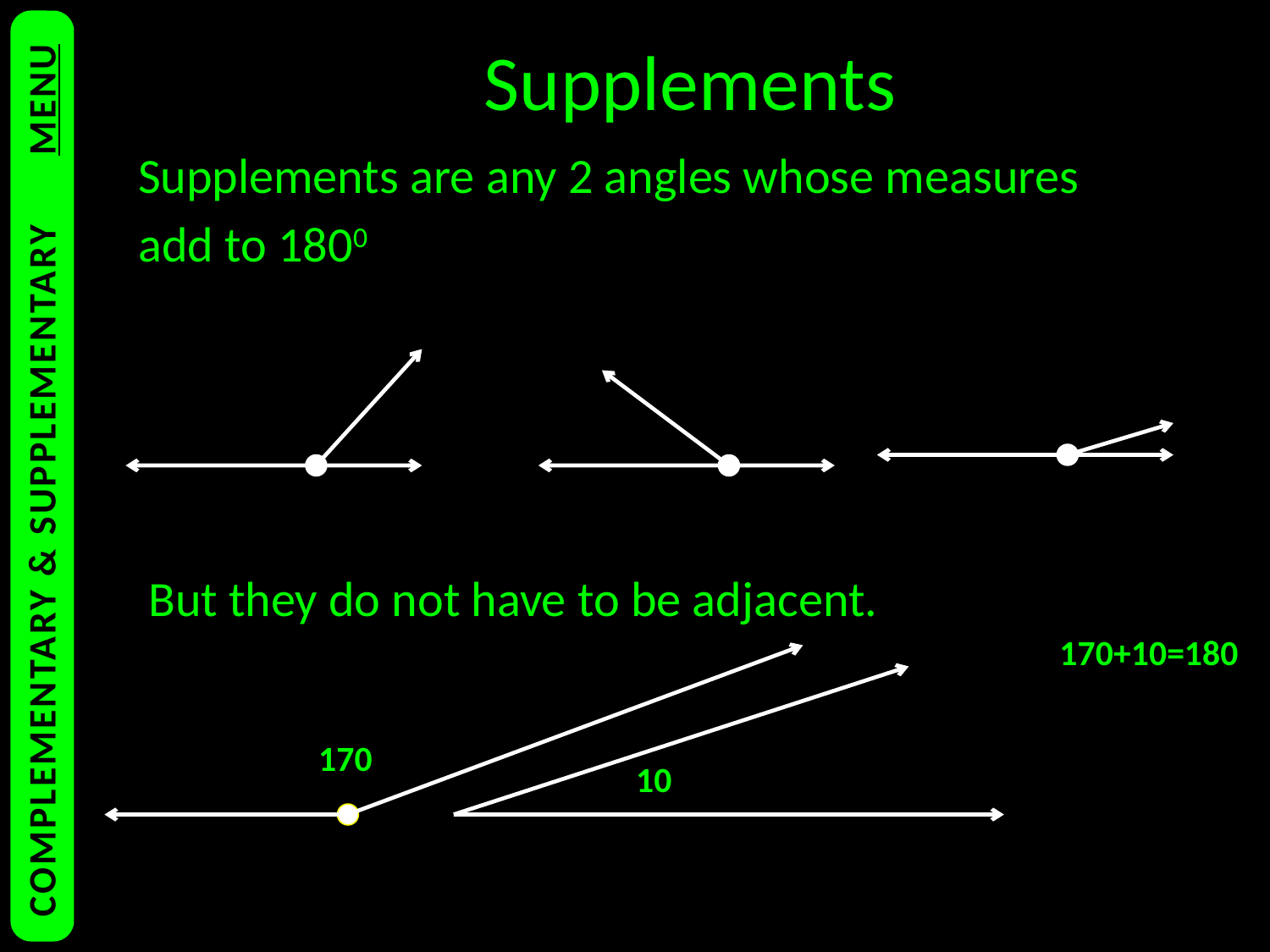

Supplements

Supplements are any 2 angles whose measures
add to 1800

COMPLEMENTARY & SUPPLEMENTARY	MENU

But they do not have to be adjacent.
170+10=180

170
10